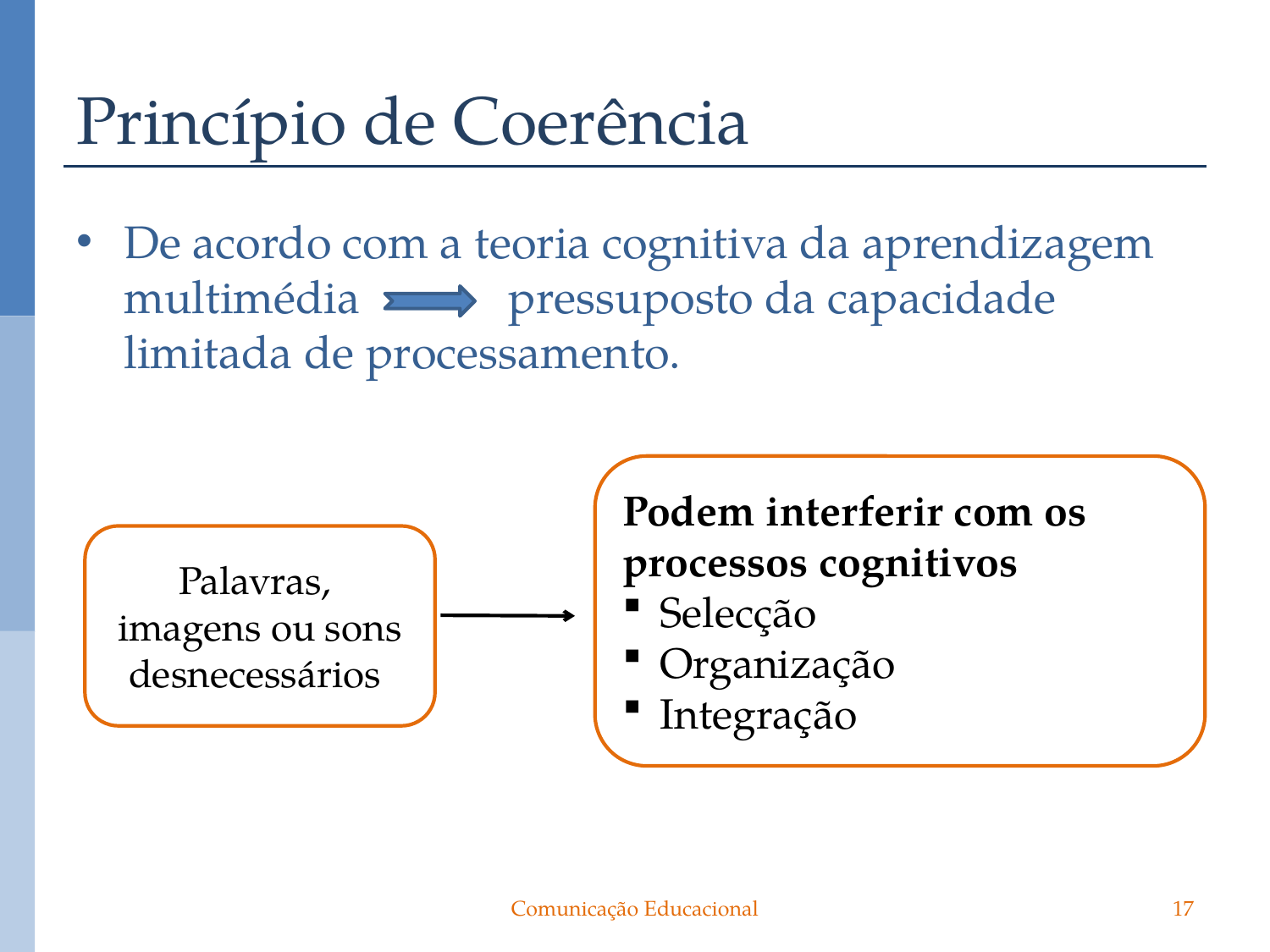

# Princípio de Coerência
De acordo com a teoria cognitiva da aprendizagem multimédia             pressuposto da capacidade limitada de processamento.

Podem interferir com os processos cognitivos
Selecção
Organização
Integração

Palavras,  imagens ou sons desnecessários
Comunicação Educacional
17